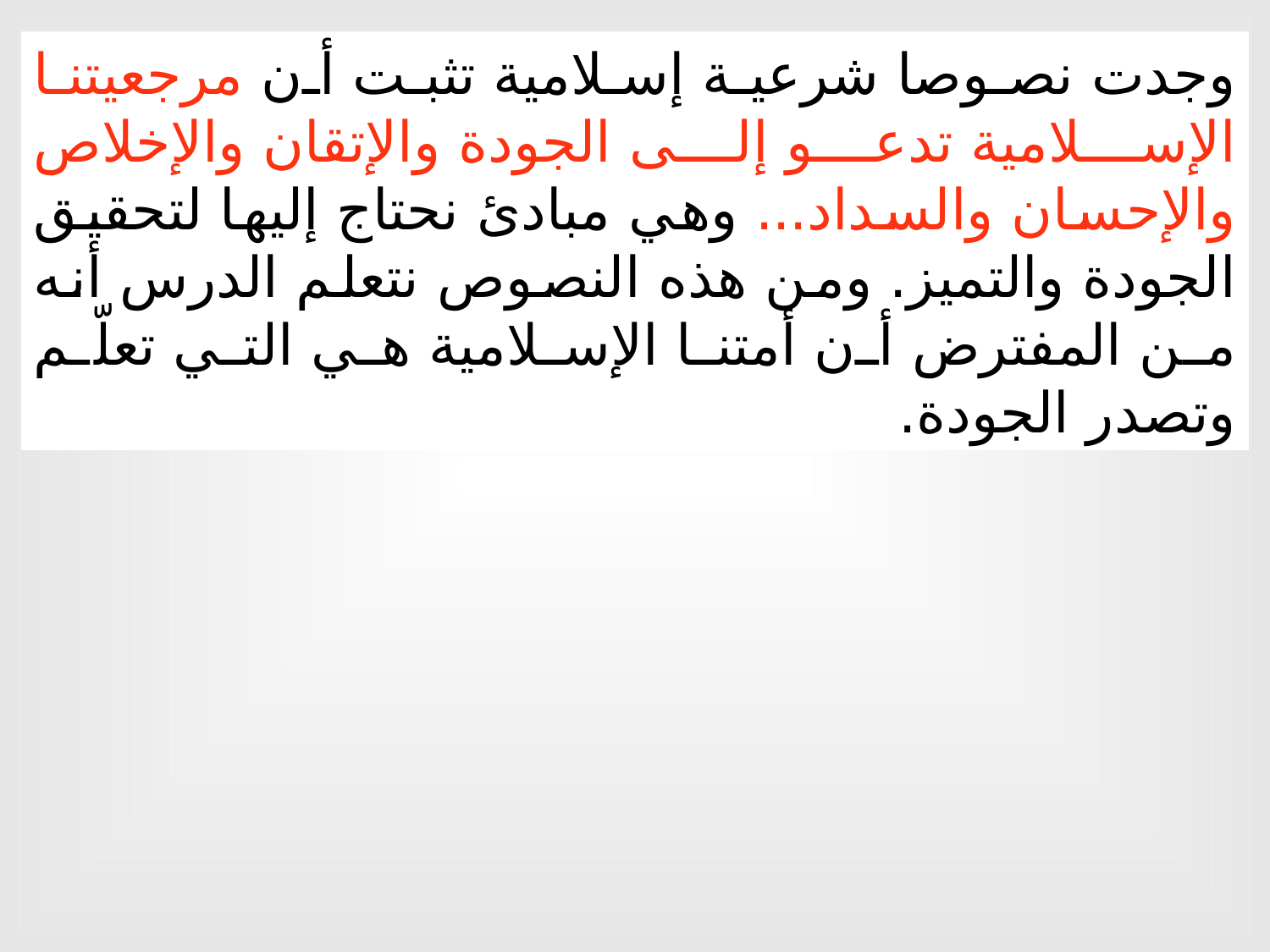

وجدت نصوصا شرعية إسلامية تثبت أن مرجعيتنا الإسلامية تدعو إلى الجودة والإتقان والإخلاص والإحسان والسداد... وهي مبادئ نحتاج إليها لتحقيق الجودة والتميز. ومن هذه النصوص نتعلم الدرس أنه من المفترض أن أمتنا الإسلامية هي التي تعلّم وتصدر الجودة.